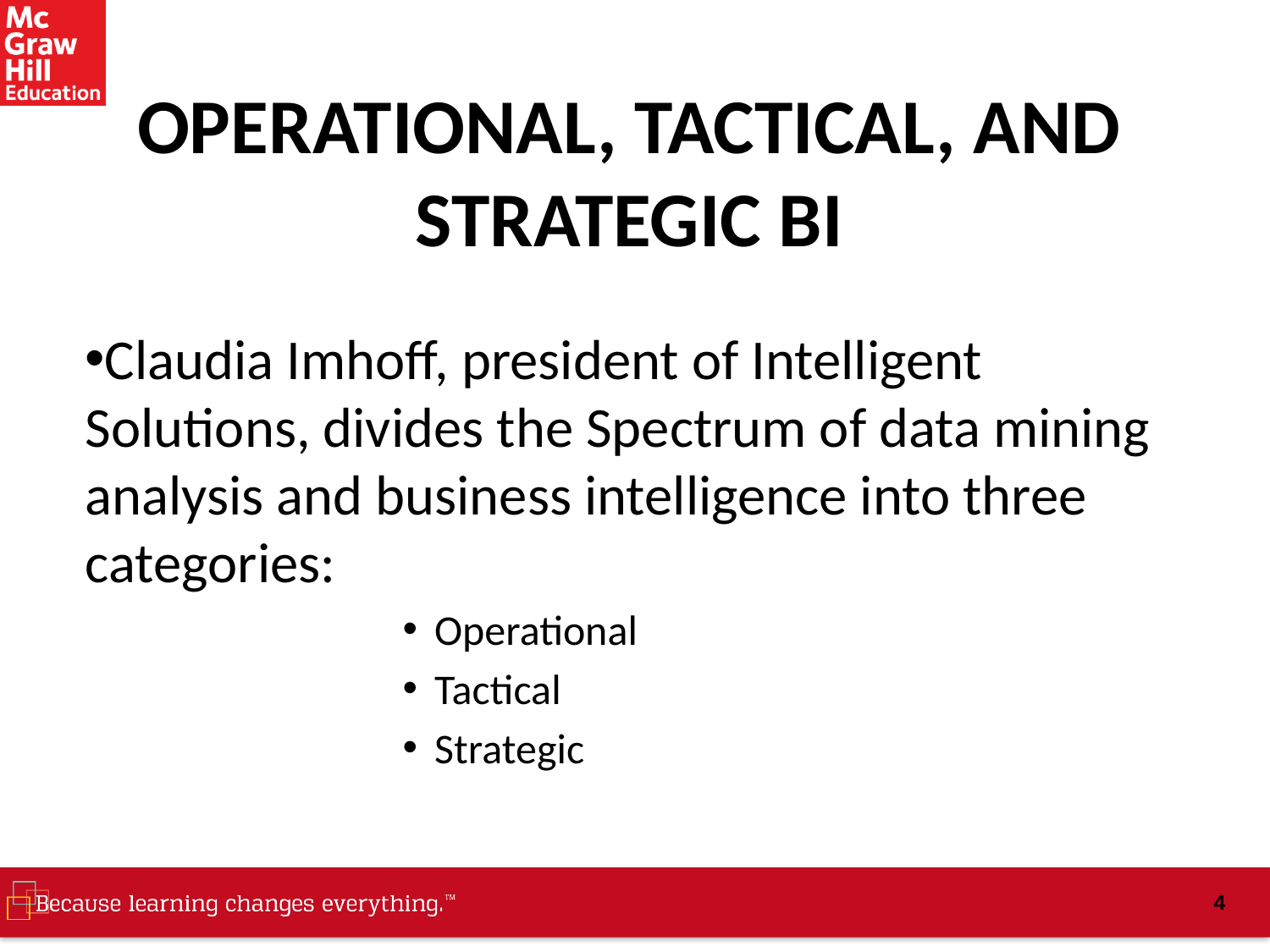

# OPERATIONAL, TACTICAL, AND STRATEGIC BI
Claudia Imhoff, president of Intelligent Solutions, divides the Spectrum of data mining analysis and business intelligence into three categories:
Operational
Tactical
Strategic